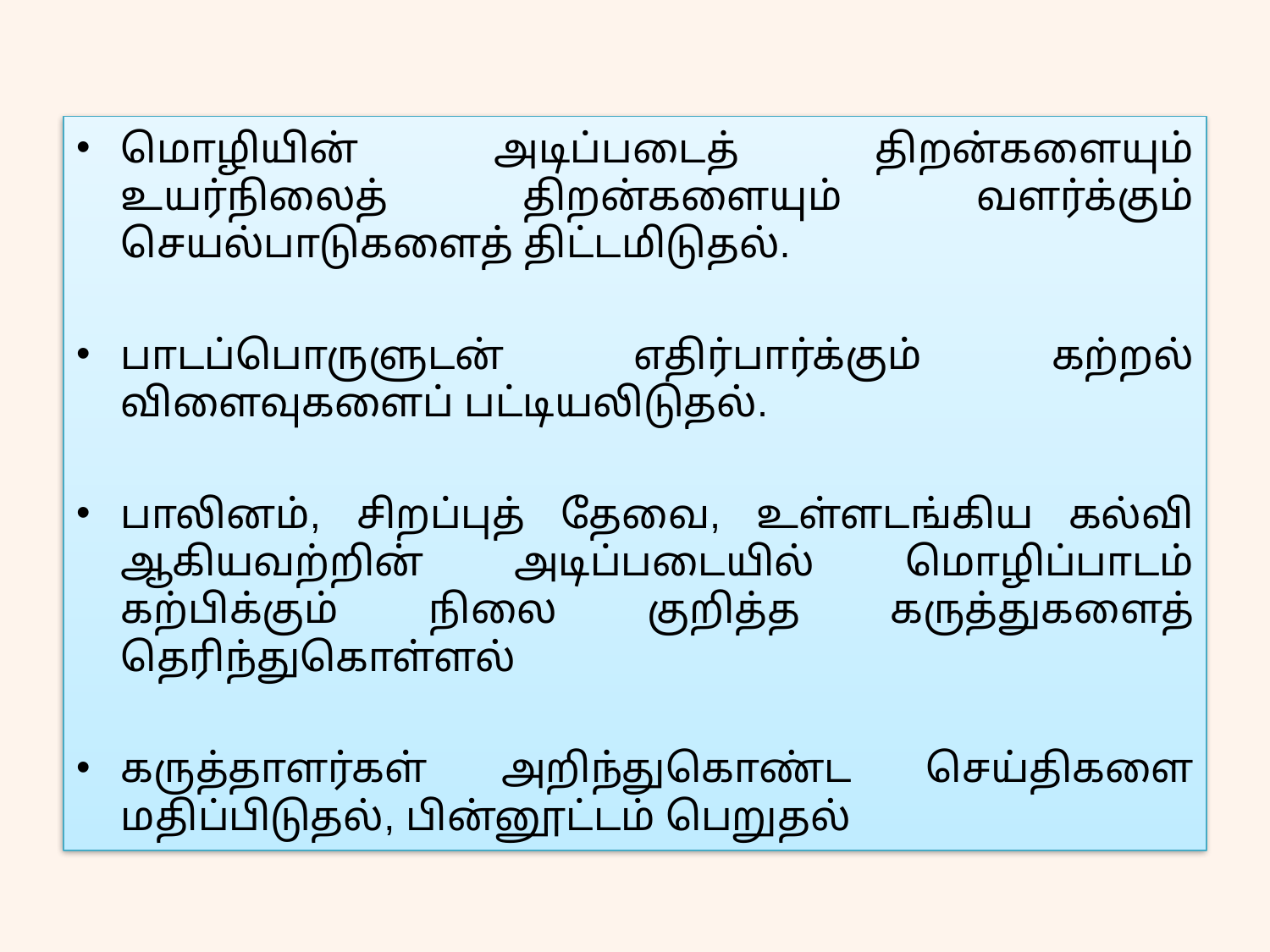

மொழியின் அடிப்படைத் திறன்களையும் உயர்நிலைத் திறன்களையும் வளர்க்கும் செயல்பாடுகளைத் திட்டமிடுதல்.

பாடப்பொருளுடன் எதிர்பார்க்கும் கற்றல் விளைவுகளைப் பட்டியலிடுதல்.

பாலினம், சிறப்புத் தேவை, உள்ளடங்கிய கல்வி ஆகியவற்றின் அடிப்படையில் மொழிப்பாடம் கற்பிக்கும் நிலை குறித்த கருத்துகளைத் தெரிந்துகொள்ளல்

கருத்தாளர்கள் அறிந்துகொண்ட செய்திகளை மதிப்பிடுதல், பின்னூட்டம் பெறுதல்